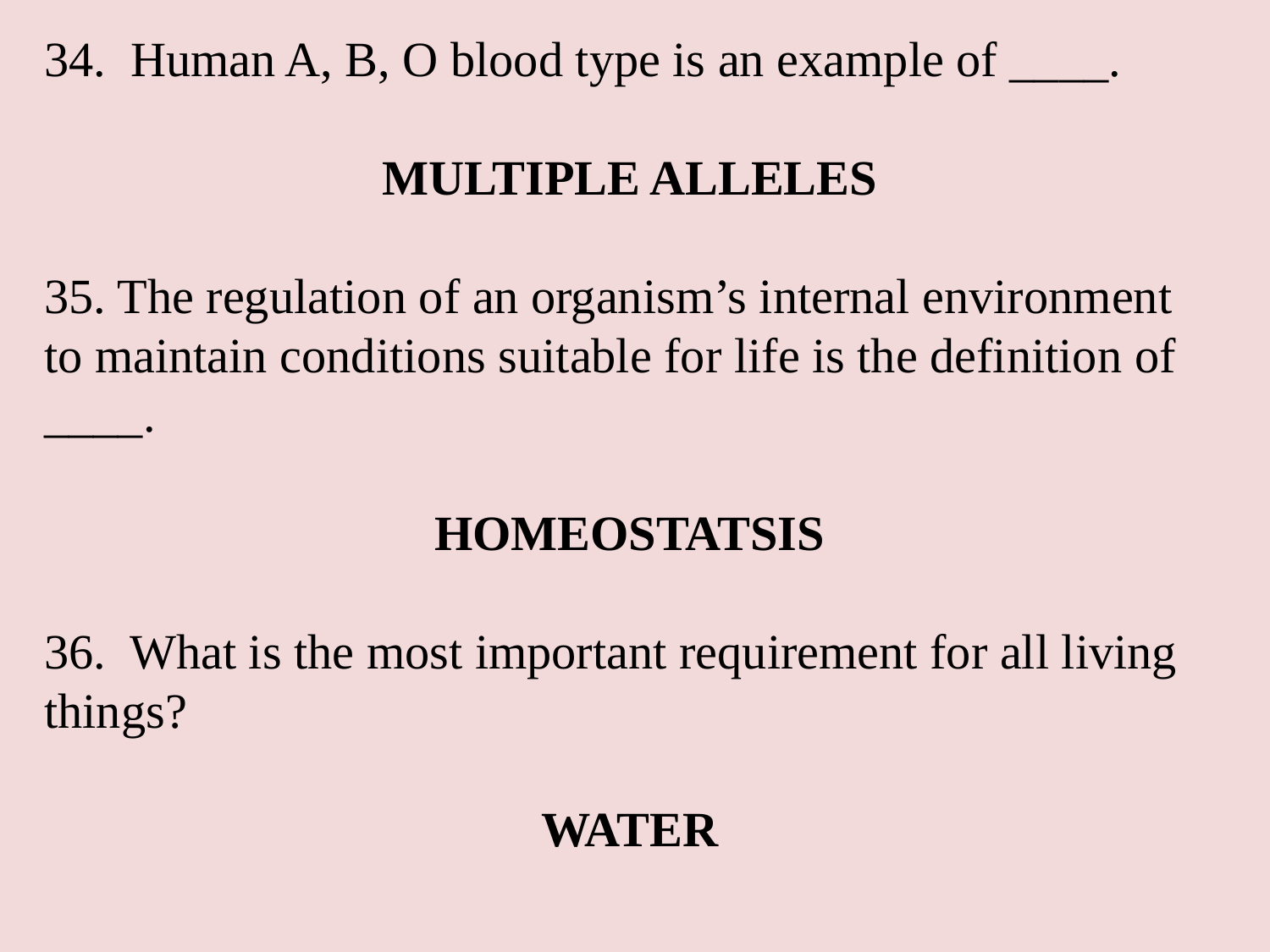

34.  Human A, B, O blood type is an example of ____.

MULTIPLE ALLELES

35. The regulation of an organism’s internal environment to maintain conditions suitable for life is the definition of ____.

HOMEOSTATSIS

36.  What is the most important requirement for all living things?

WATER